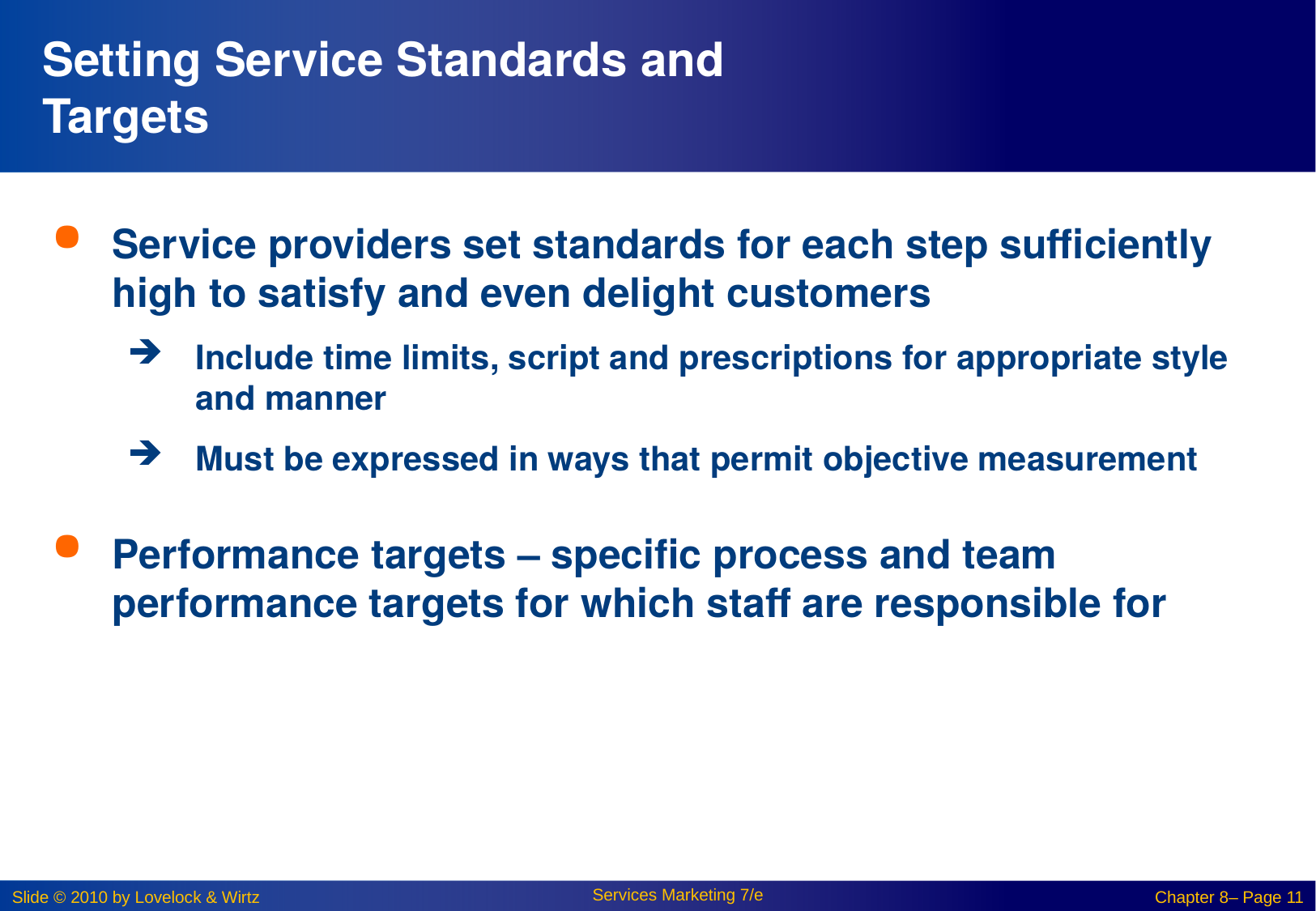

# Setting Service Standards and Targets
Service providers set standards for each step sufficiently high to satisfy and even delight customers
Include time limits, script and prescriptions for appropriate style and manner
Must be expressed in ways that permit objective measurement
Performance targets – specific process and team performance targets for which staff are responsible for